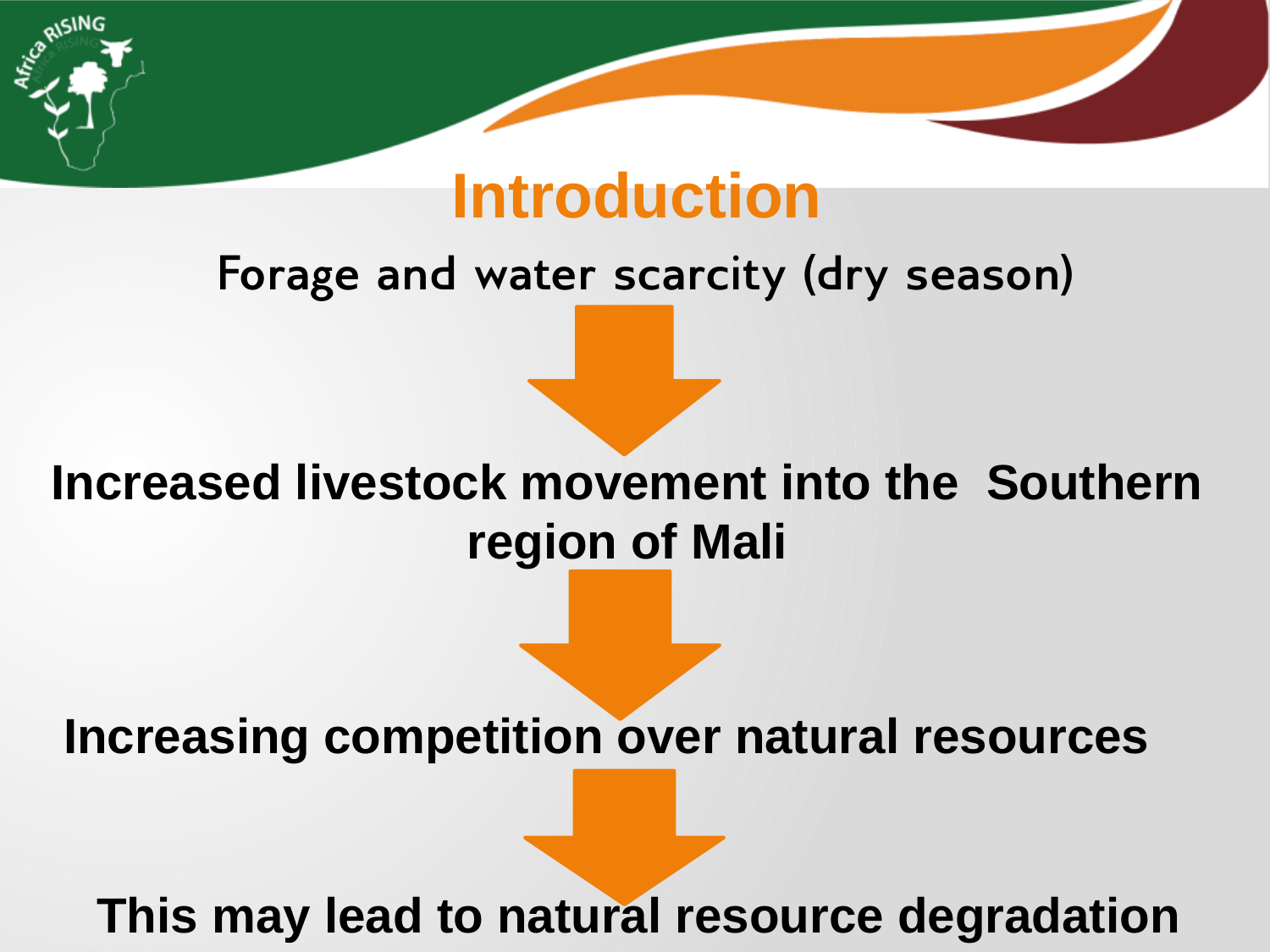

Introduction
Forage and water scarcity (dry season)

Increased livestock movement into the  Southern region of Mali

Increasing competition over natural resources

This may lead to natural resource degradation